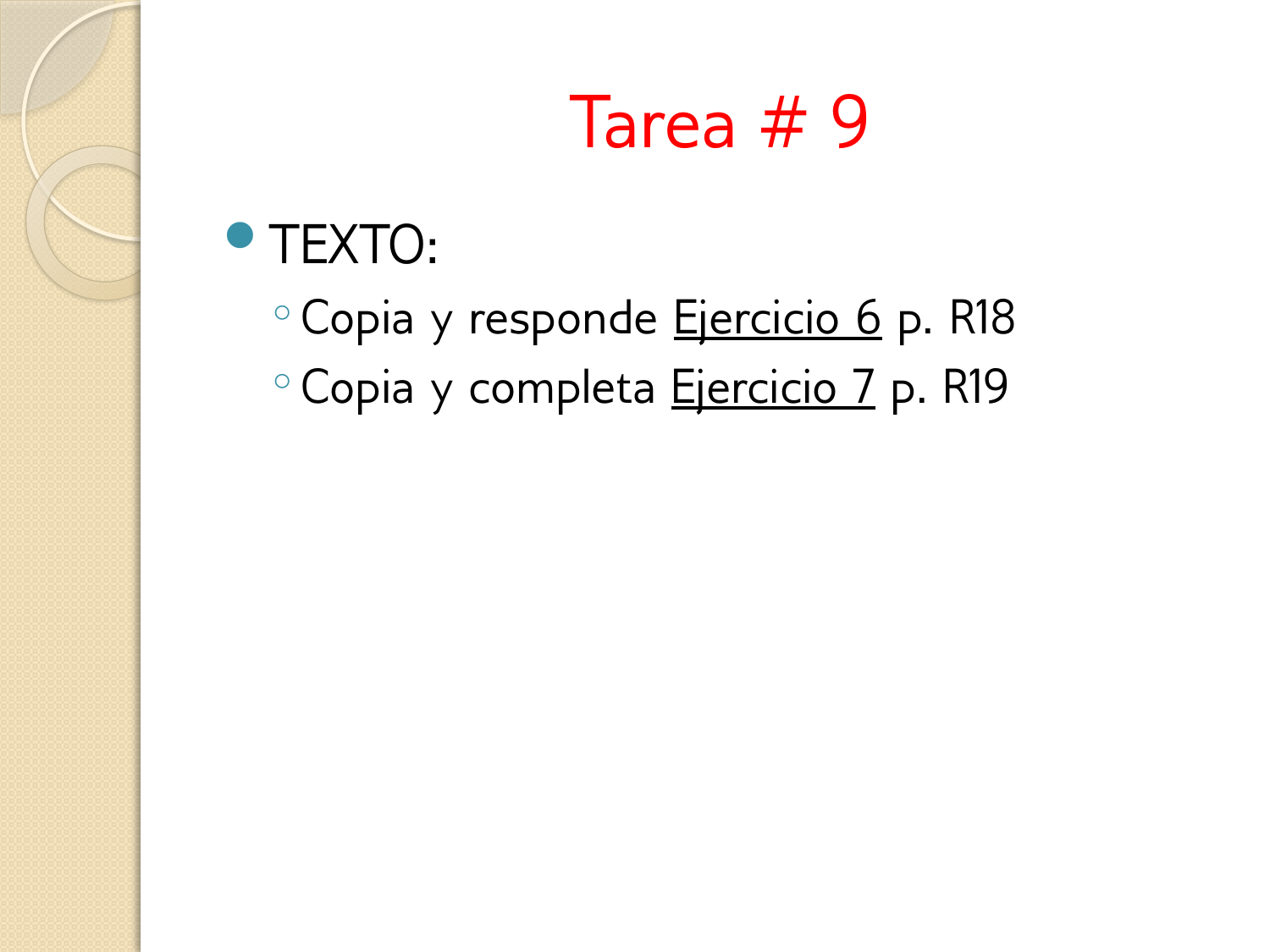

# Tarea # 9
TEXTO:
Copia y responde Ejercicio 6 p. R18
Copia y completa Ejercicio 7 p. R19